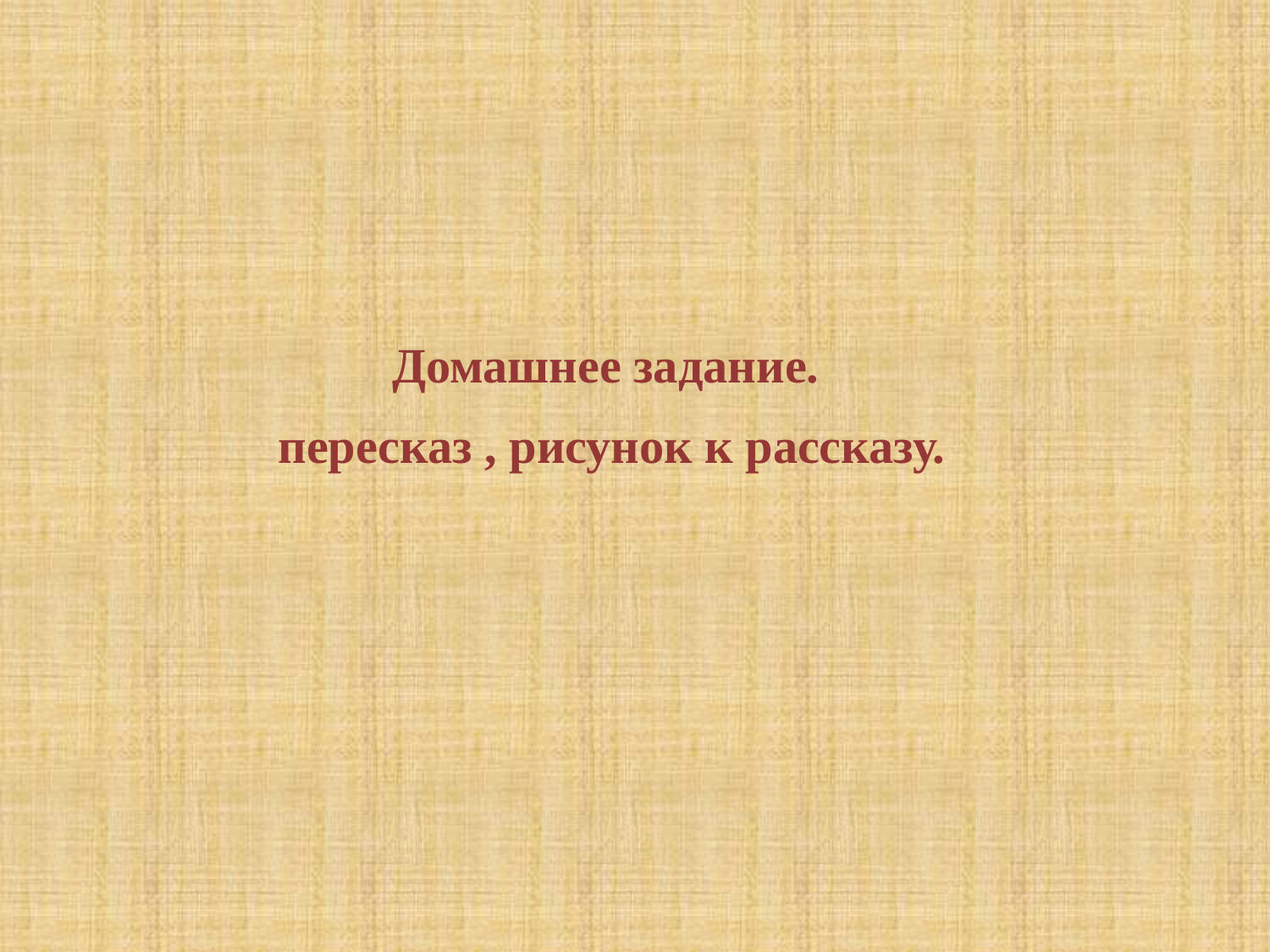

Домашнее задание.
 пересказ , рисунок к рассказу.